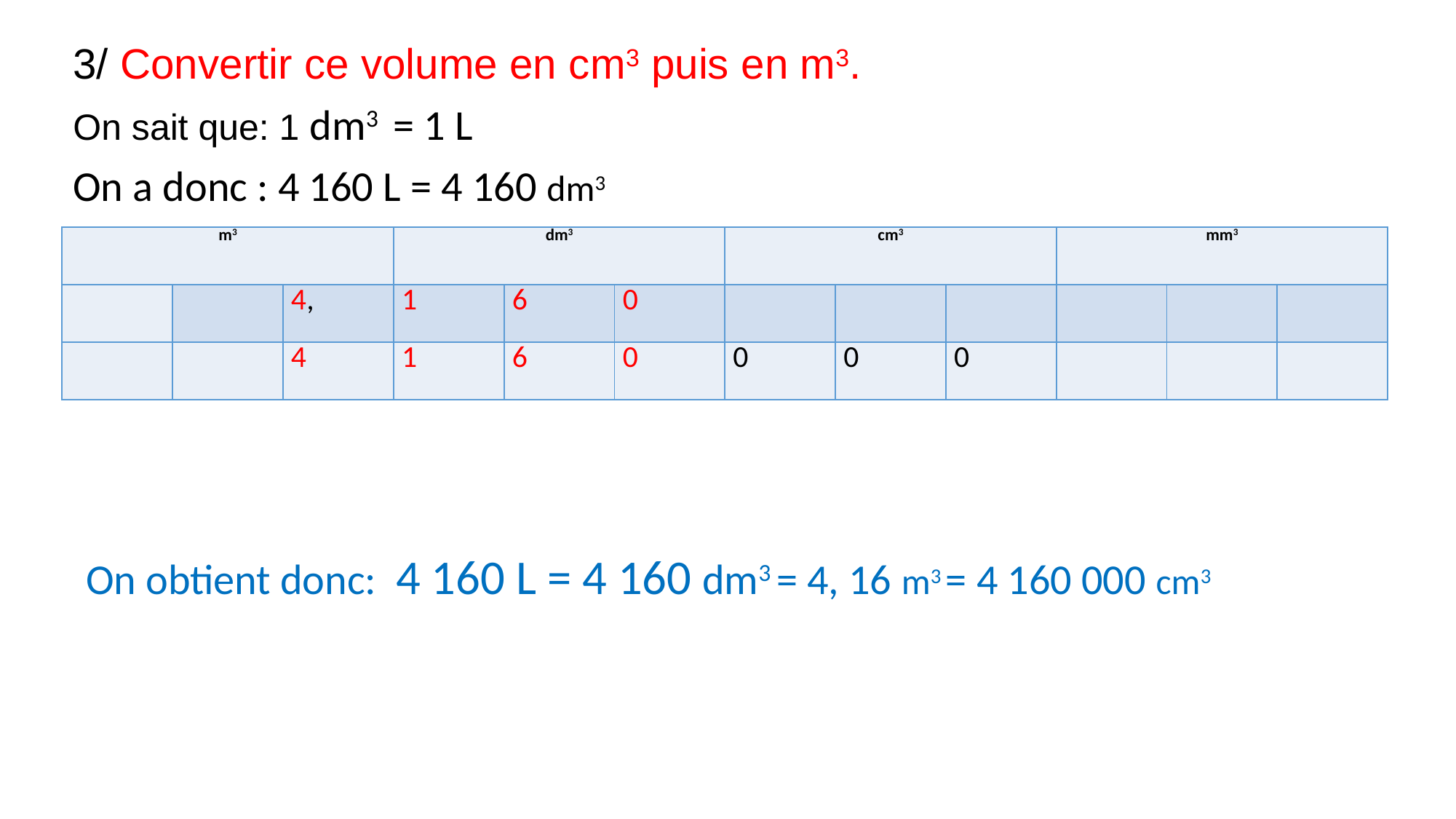

3/ Convertir ce volume en cm3 puis en m3.
On sait que: 1 dm3  = 1 L
On a donc : 4 160 L = 4 160 dm3

  On obtient donc:  4 160 L = 4 160 dm3 = 4, 16 m3 = 4 160 000 cm3

| m3 |  |  | dm3 |  |  | cm3 |  |  | mm3 |  |  |
| --- | --- | --- | --- | --- | --- | --- | --- | --- | --- | --- | --- |
|  |  | 4, | 1 | 6 | 0 |  |  |  |  |  |  |
|  |  | 4 | 1 | 6 | 0 | 0 | 0 | 0 |  |  |  |